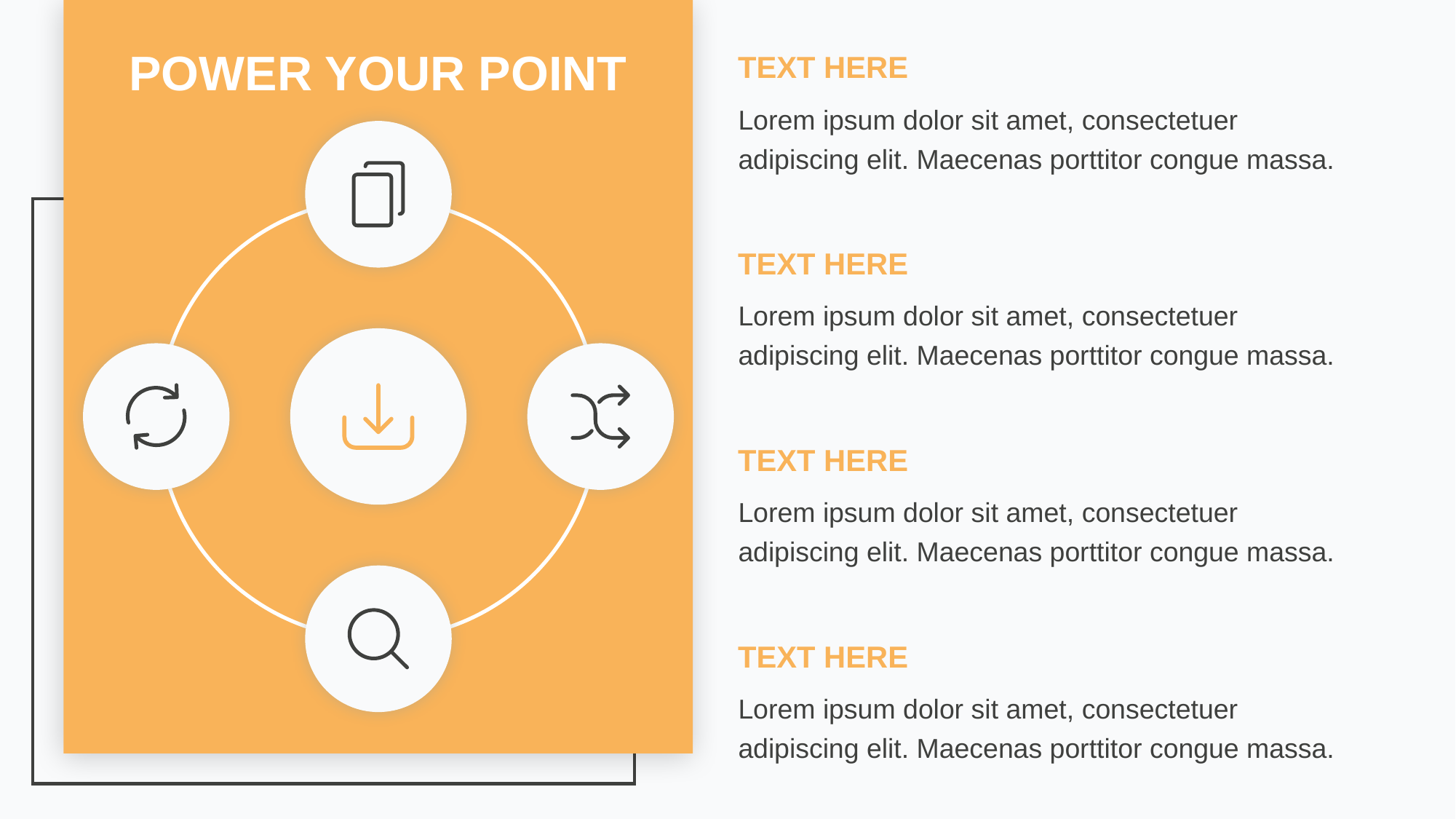

POWER YOUR POINT
TEXT HERE
Lorem ipsum dolor sit amet, consectetuer adipiscing elit. Maecenas porttitor congue massa.

TEXT HERE
Lorem ipsum dolor sit amet, consectetuer adipiscing elit. Maecenas porttitor congue massa.
TEXT HERE
Lorem ipsum dolor sit amet, consectetuer adipiscing elit. Maecenas porttitor congue massa.
TEXT HERE
Lorem ipsum dolor sit amet, consectetuer adipiscing elit. Maecenas porttitor congue massa.